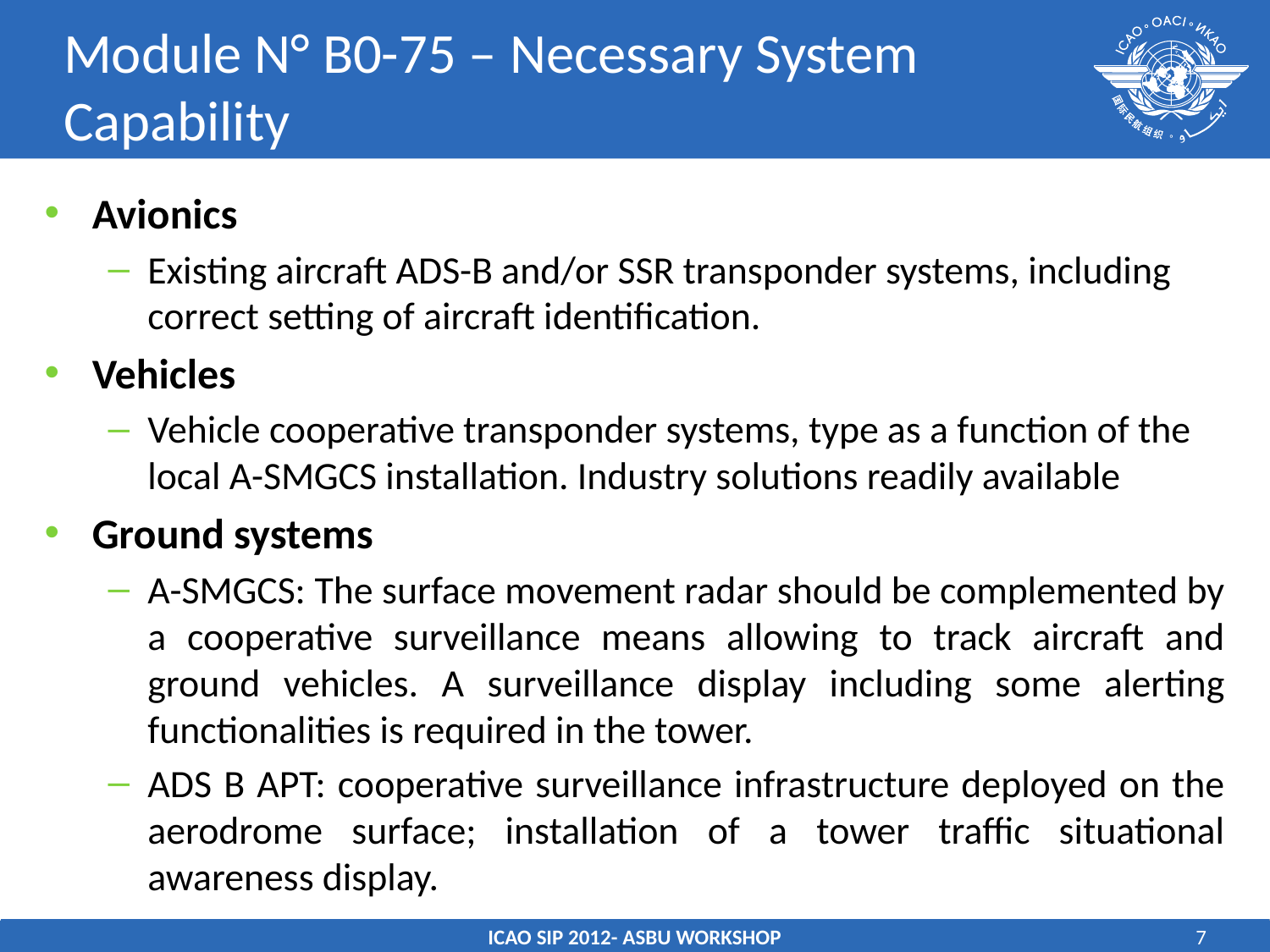

# Module N° B0-75 – Necessary System Capability
Avionics
Existing aircraft ADS-B and/or SSR transponder systems, including correct setting of aircraft identification.
Vehicles
Vehicle cooperative transponder systems, type as a function of the local A-SMGCS installation. Industry solutions readily available
Ground systems
A-SMGCS: The surface movement radar should be complemented by a cooperative surveillance means allowing to track aircraft and ground vehicles. A surveillance display including some alerting functionalities is required in the tower.
ADS B APT: cooperative surveillance infrastructure deployed on the aerodrome surface; installation of a tower traffic situational awareness display.
ICAO SIP 2012- ASBU WORKSHOP
7